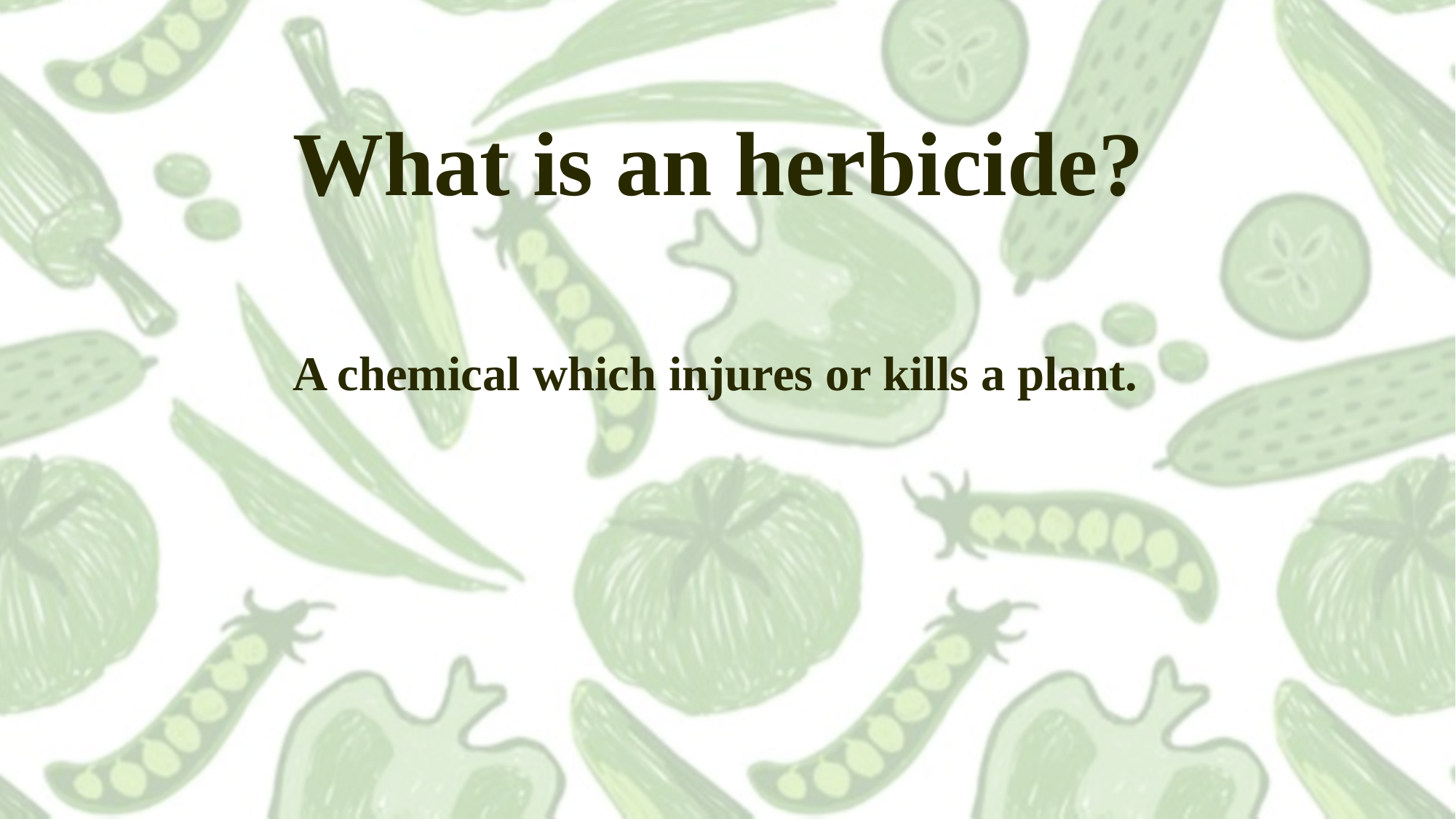

# What is an herbicide?
A chemical which injures or kills a plant.